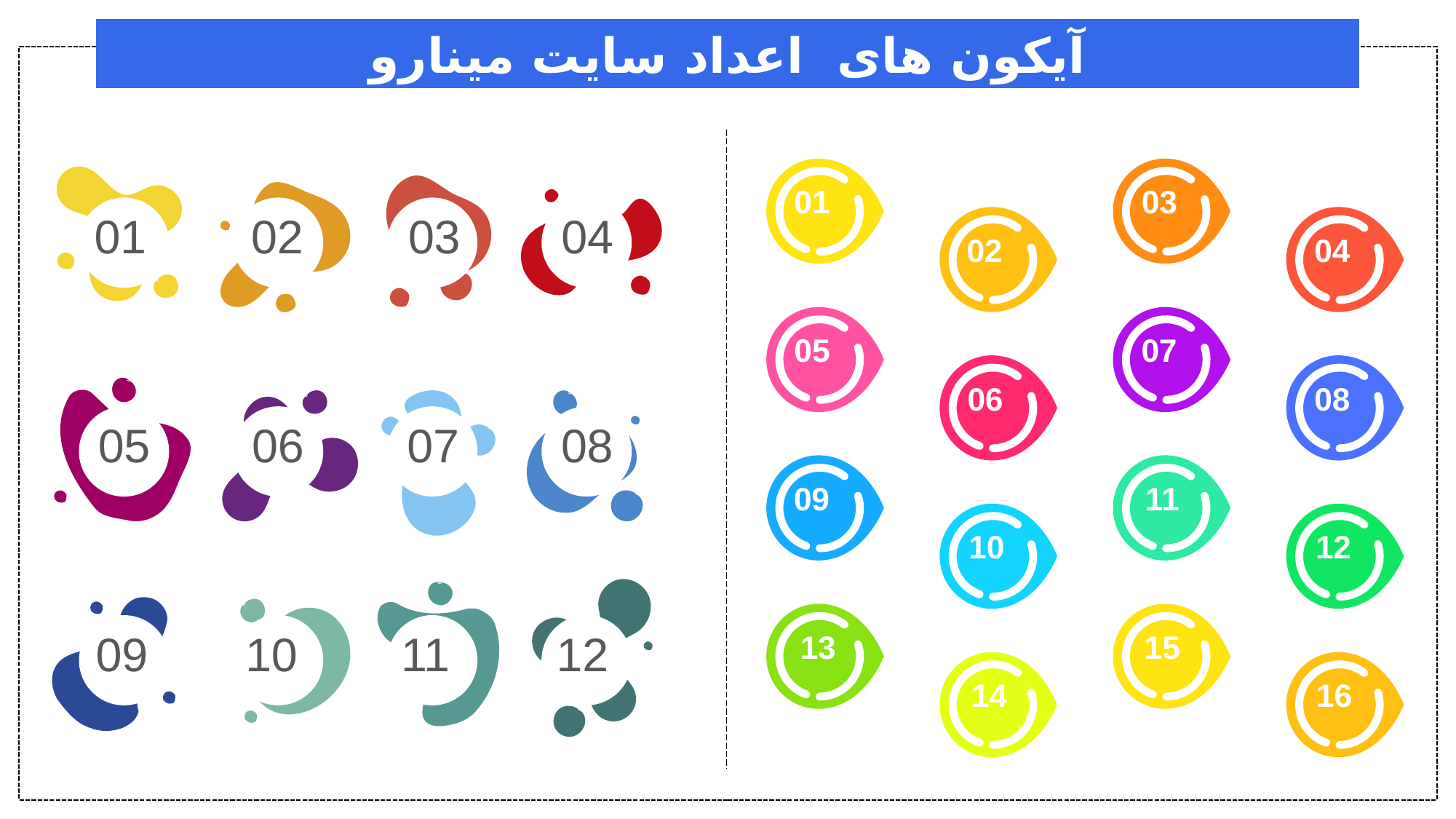

01
03

01
02
03
04

02
04

05
07

06
08

05
06
07
08

09
11

10
12

09
10
11
12
13
15

14
16